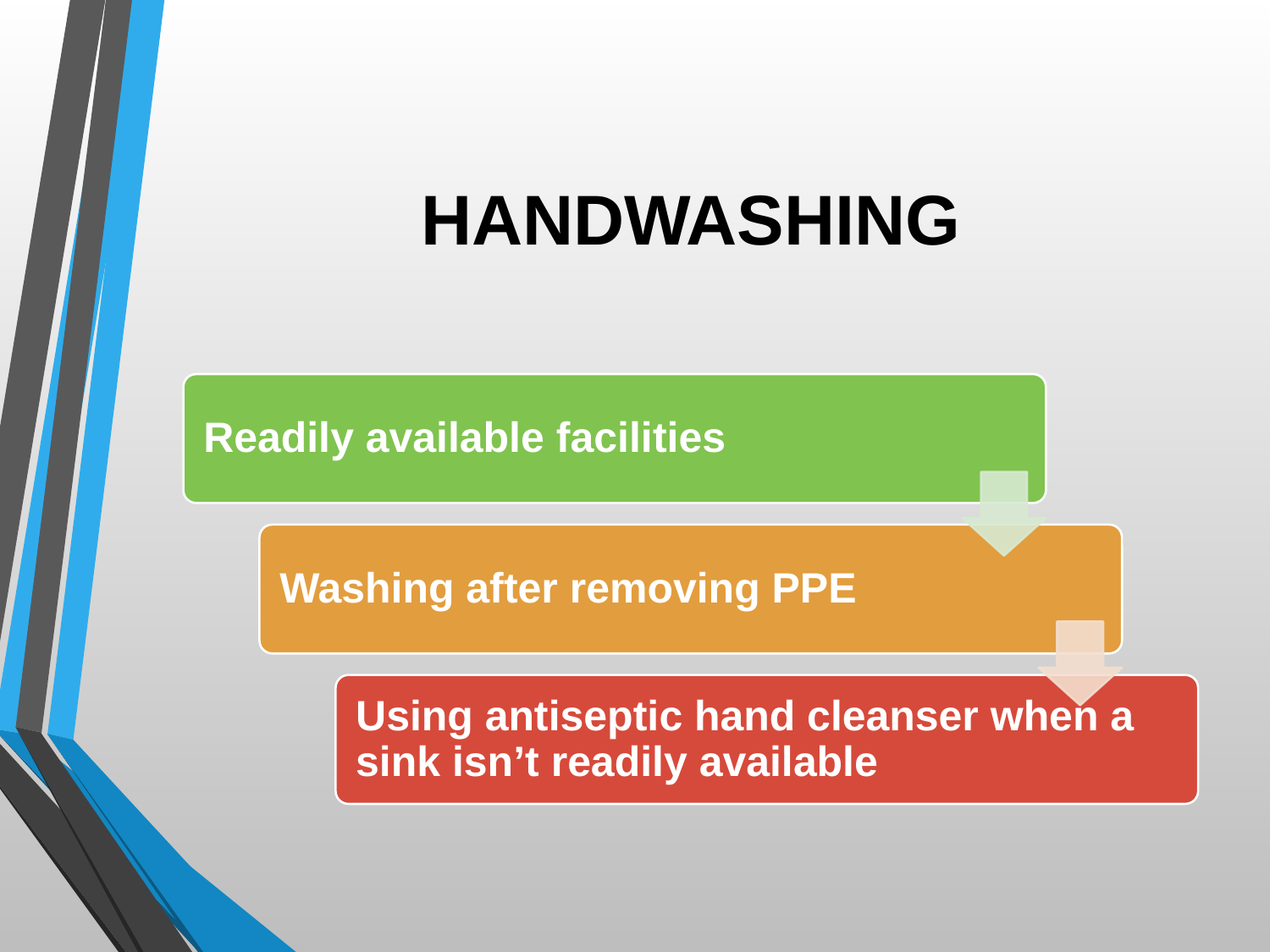

# HANDWASHING
Readily available facilities
Washing after removing PPE
Using antiseptic hand cleanser when a sink isn’t readily available